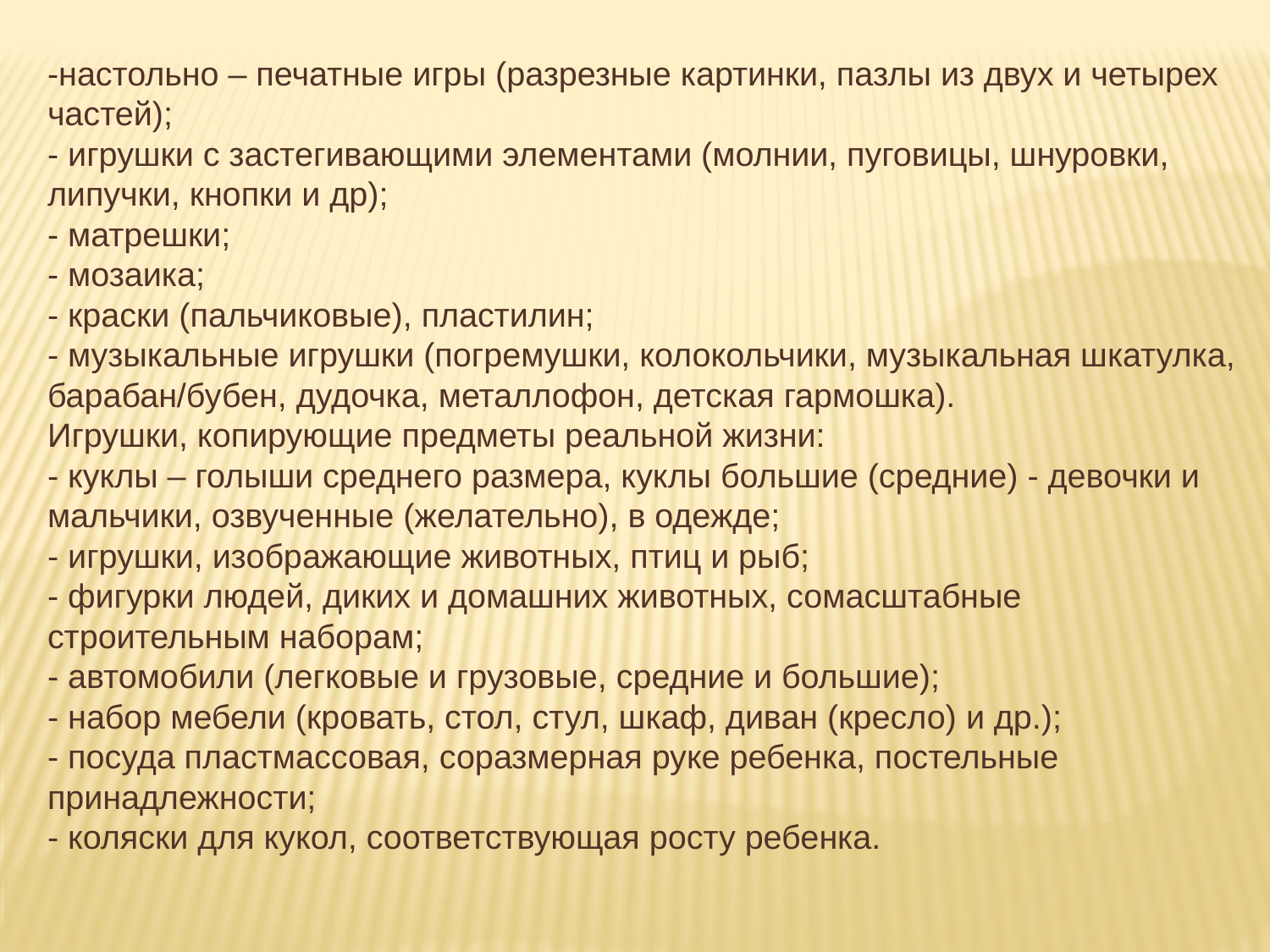

-настольно – печатные игры (разрезные картинки, пазлы из двух и четырех частей);
- игрушки с застегивающими элементами (молнии, пуговицы, шнуровки, липучки, кнопки и др);
- матрешки;
- мозаика;
- краски (пальчиковые), пластилин;
- музыкальные игрушки (погремушки, колокольчики, музыкальная шкатулка, барабан/бубен, дудочка, металлофон, детская гармошка).
Игрушки, копирующие предметы реальной жизни:
- куклы – голыши среднего размера, куклы большие (средние) - девочки и мальчики, озвученные (желательно), в одежде;
- игрушки, изображающие животных, птиц и рыб;
- фигурки людей, диких и домашних животных, сомасштабные строительным наборам;
- автомобили (легковые и грузовые, средние и большие);
- набор мебели (кровать, стол, стул, шкаф, диван (кресло) и др.);
- посуда пластмассовая, соразмерная руке ребенка, постельные принадлежности;
- коляски для кукол, соответствующая росту ребенка.